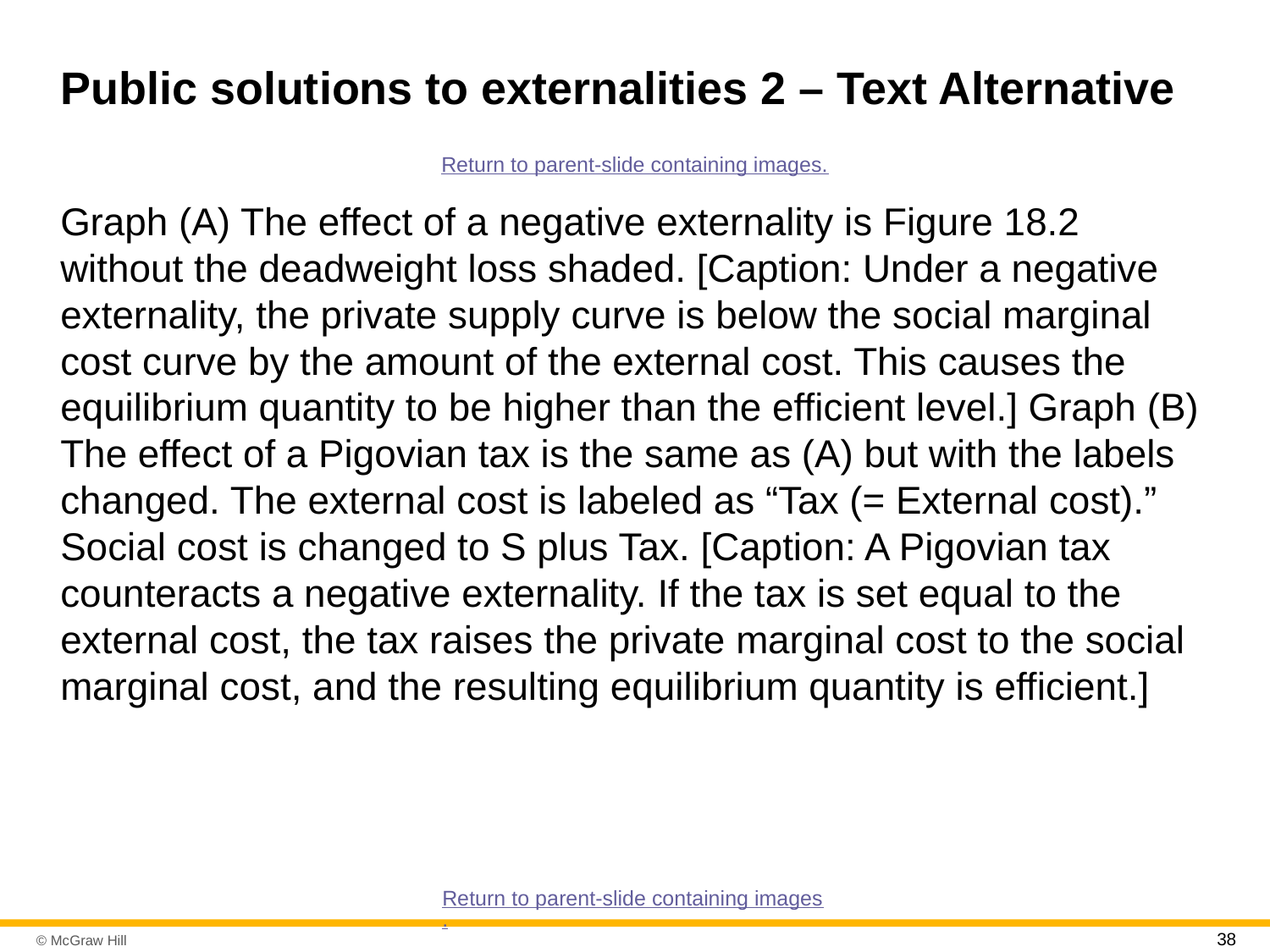

# Public solutions to externalities 2 – Text Alternative
Return to parent-slide containing images.
Graph (A) The effect of a negative externality is Figure 18.2 without the deadweight loss shaded. [Caption: Under a negative externality, the private supply curve is below the social marginal cost curve by the amount of the external cost. This causes the equilibrium quantity to be higher than the efficient level.] Graph (B) The effect of a Pigovian tax is the same as (A) but with the labels changed. The external cost is labeled as “Tax (= External cost).” Social cost is changed to S plus Tax. [Caption: A Pigovian tax counteracts a negative externality. If the tax is set equal to the external cost, the tax raises the private marginal cost to the social marginal cost, and the resulting equilibrium quantity is efficient.]
Return to parent-slide containing images.